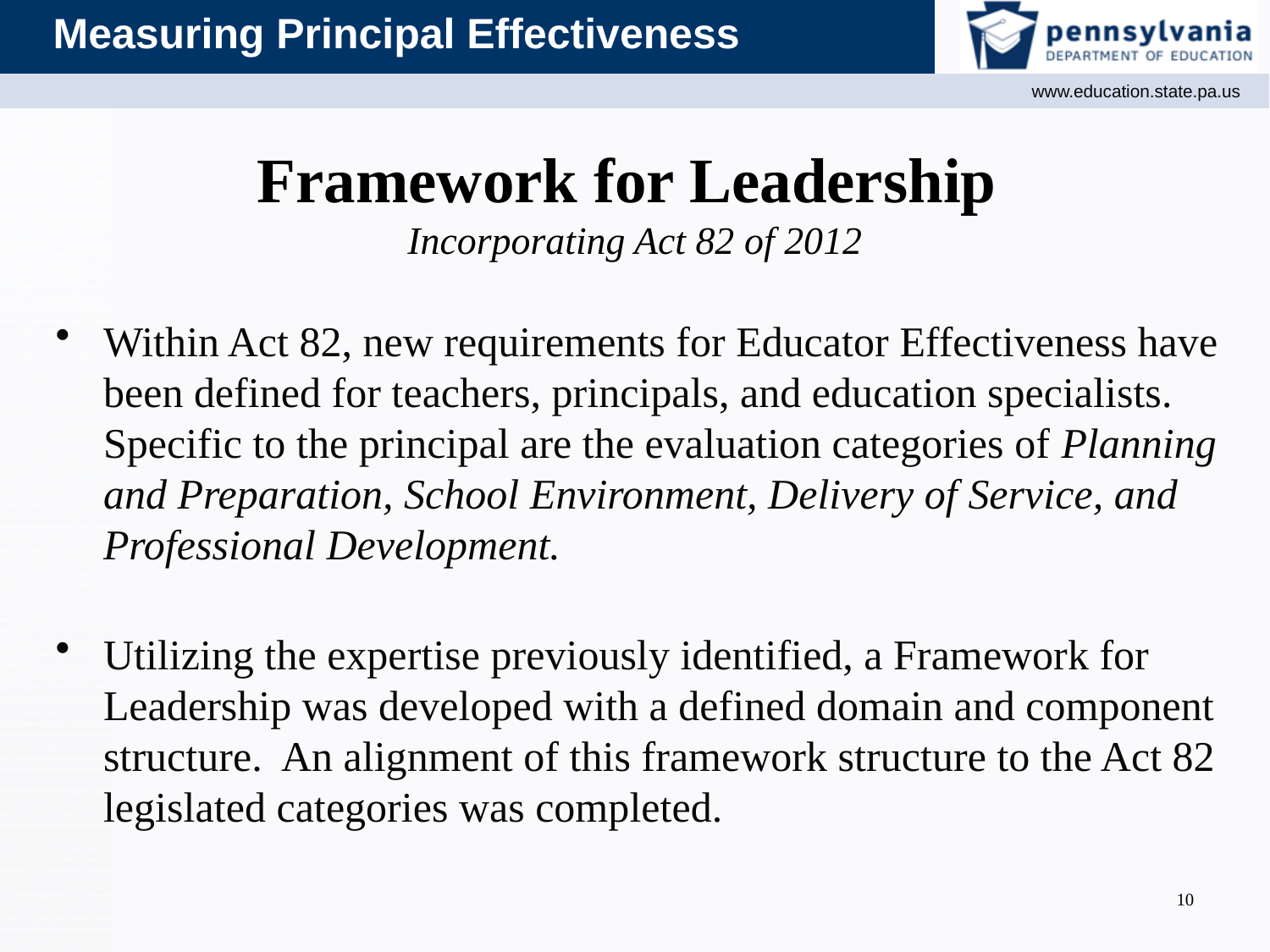

# Framework for Leadership Incorporating Act 82 of 2012
Within Act 82, new requirements for Educator Effectiveness have been defined for teachers, principals, and education specialists.  Specific to the principal are the evaluation categories of Planning and Preparation, School Environment, Delivery of Service, and Professional Development.
Utilizing the expertise previously identified, a Framework for Leadership was developed with a defined domain and component structure.  An alignment of this framework structure to the Act 82 legislated categories was completed.

10